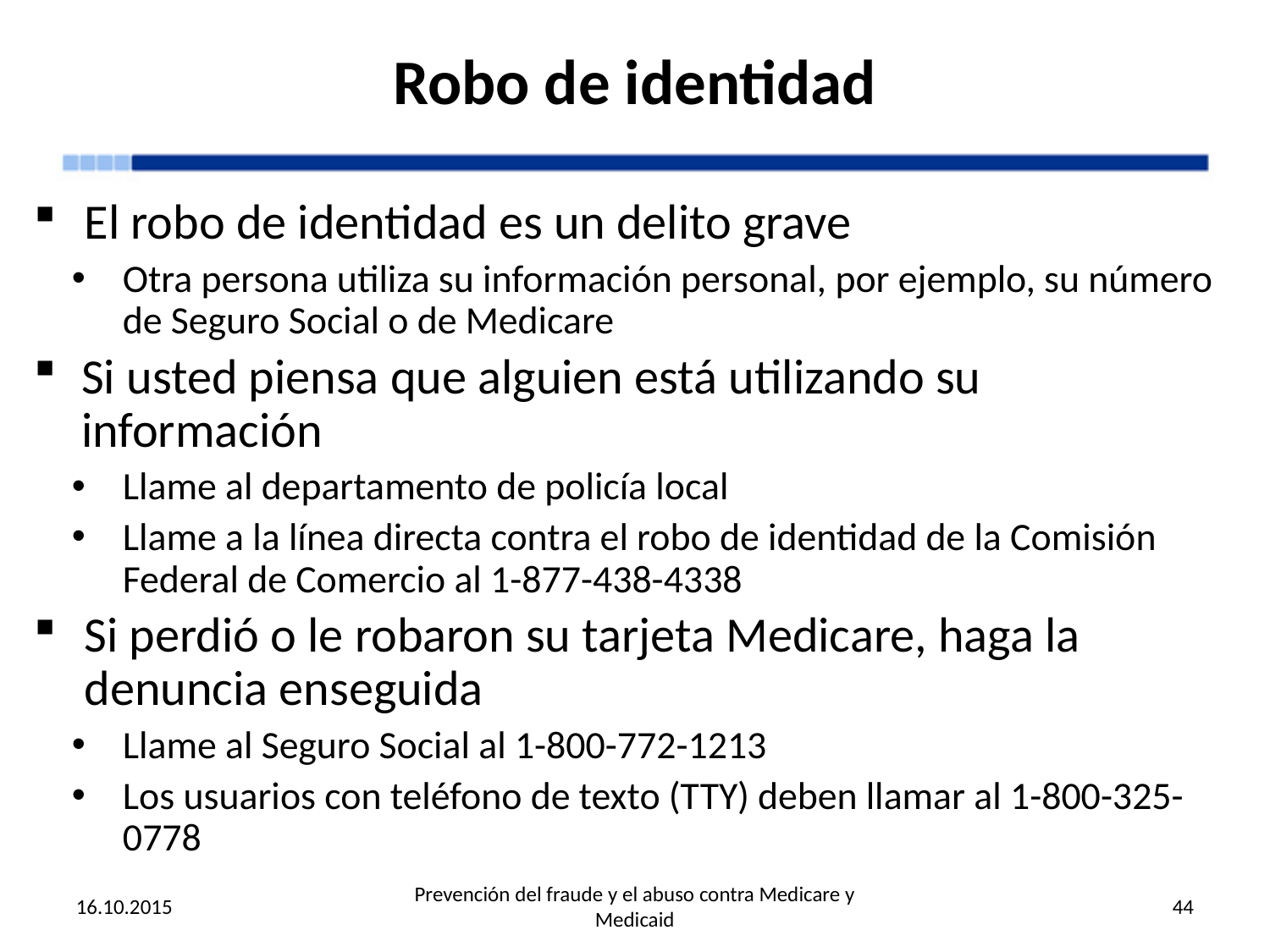

# Robo de identidad
El robo de identidad es un delito grave
Otra persona utiliza su información personal, por ejemplo, su número de Seguro Social o de Medicare
Si usted piensa que alguien está utilizando su información
Llame al departamento de policía local
Llame a la línea directa contra el robo de identidad de la Comisión    Federal de Comercio al 1-877-438-4338
Si perdió o le robaron su tarjeta Medicare, haga la denuncia enseguida
Llame al Seguro Social al 1-800-772-1213
Los usuarios con teléfono de texto (TTY) deben llamar al 1-800-325-0778

16.10.2015
Prevención del fraude y el abuso contra Medicare y Medicaid
44